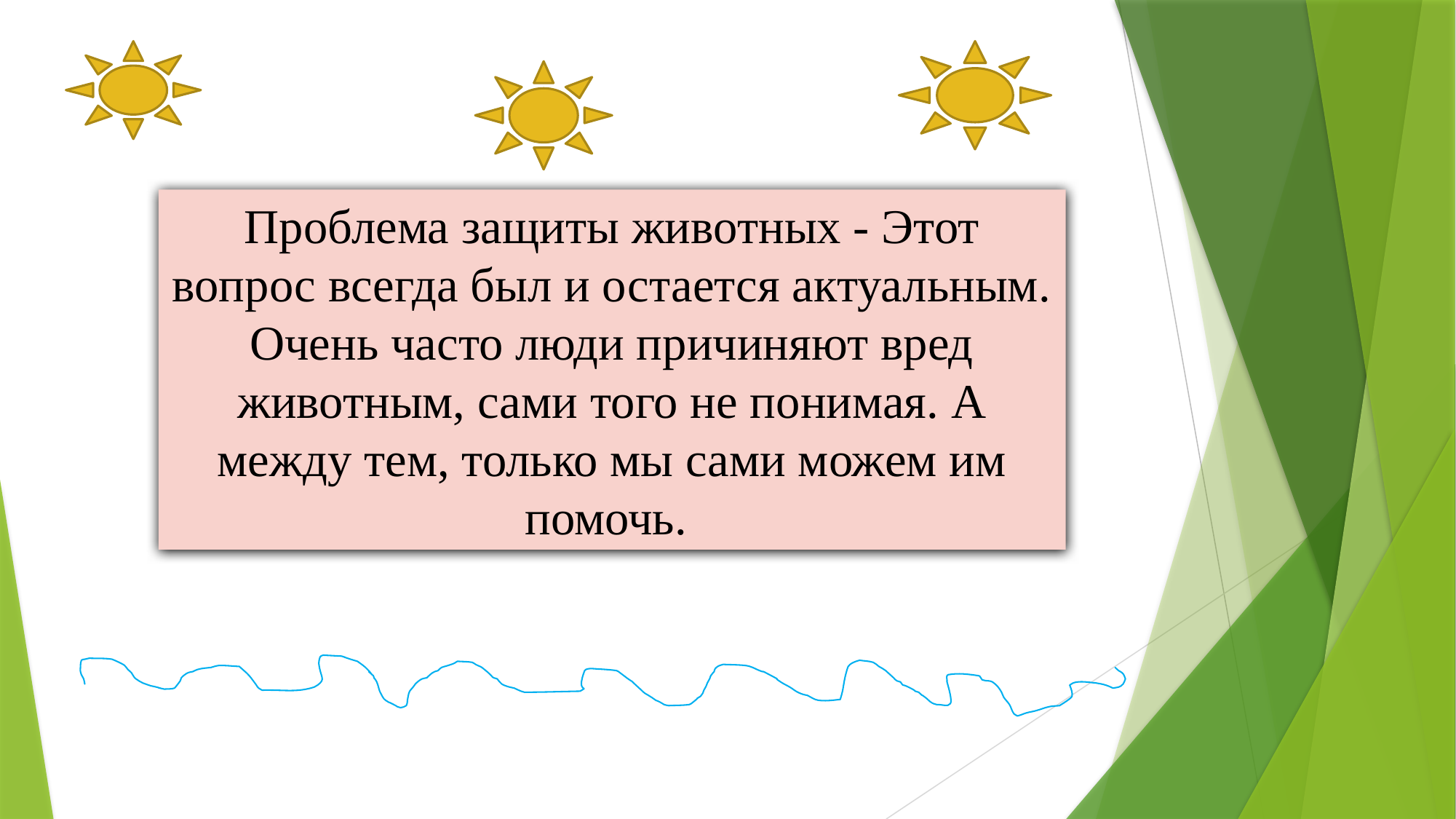

Проблема защиты животных - Этот вопрос всегда был и остается актуальным. Очень часто люди причиняют вред животным, сами того не понимая. А между тем, только мы сами можем им помочь.